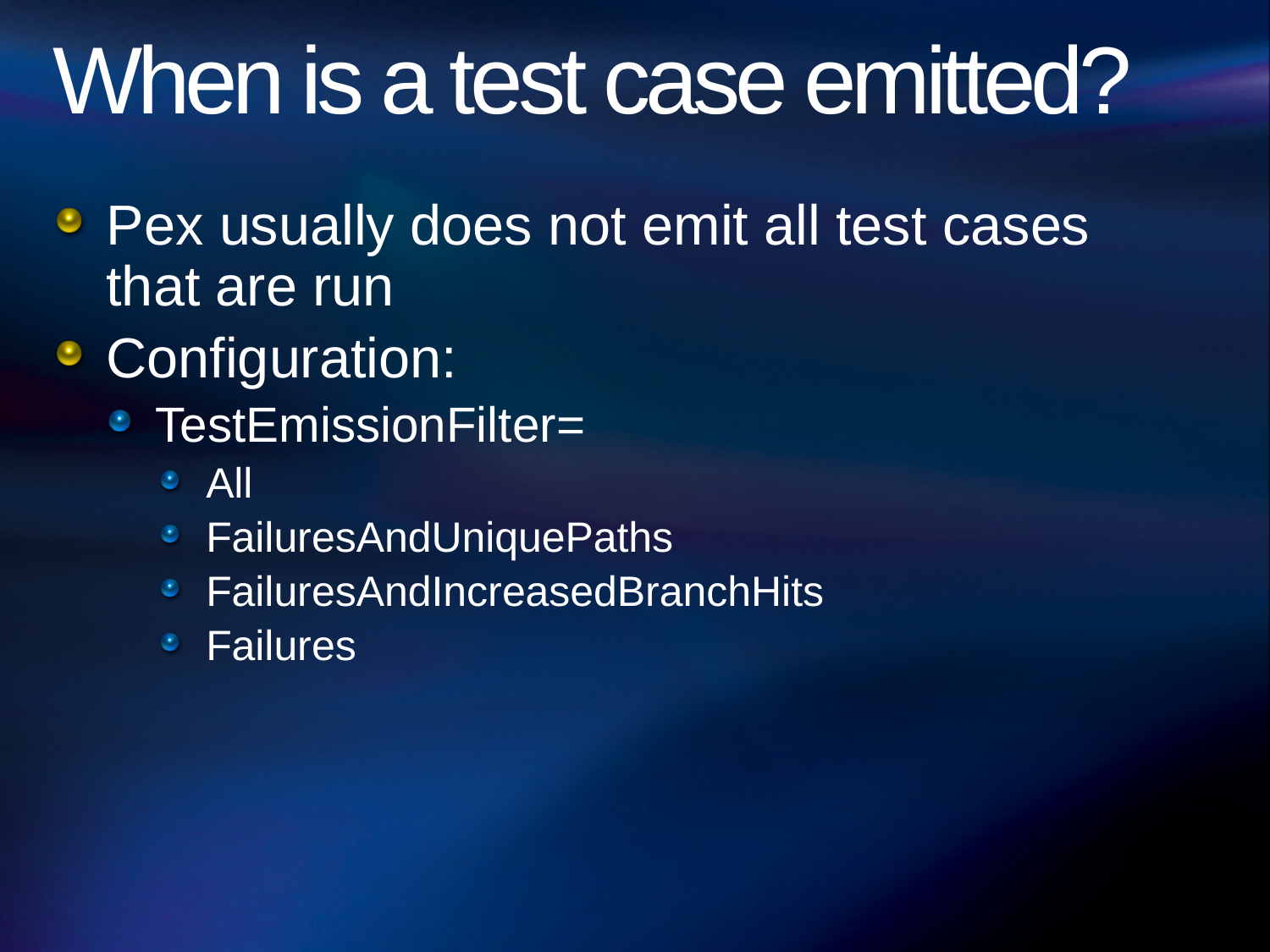

# When is a test case emitted?
Pex usually does not emit all test cases
that are run
Configuration:
TestEmissionFilter=
All
FailuresAndUniquePaths
FailuresAndIncreasedBranchHits
Failures